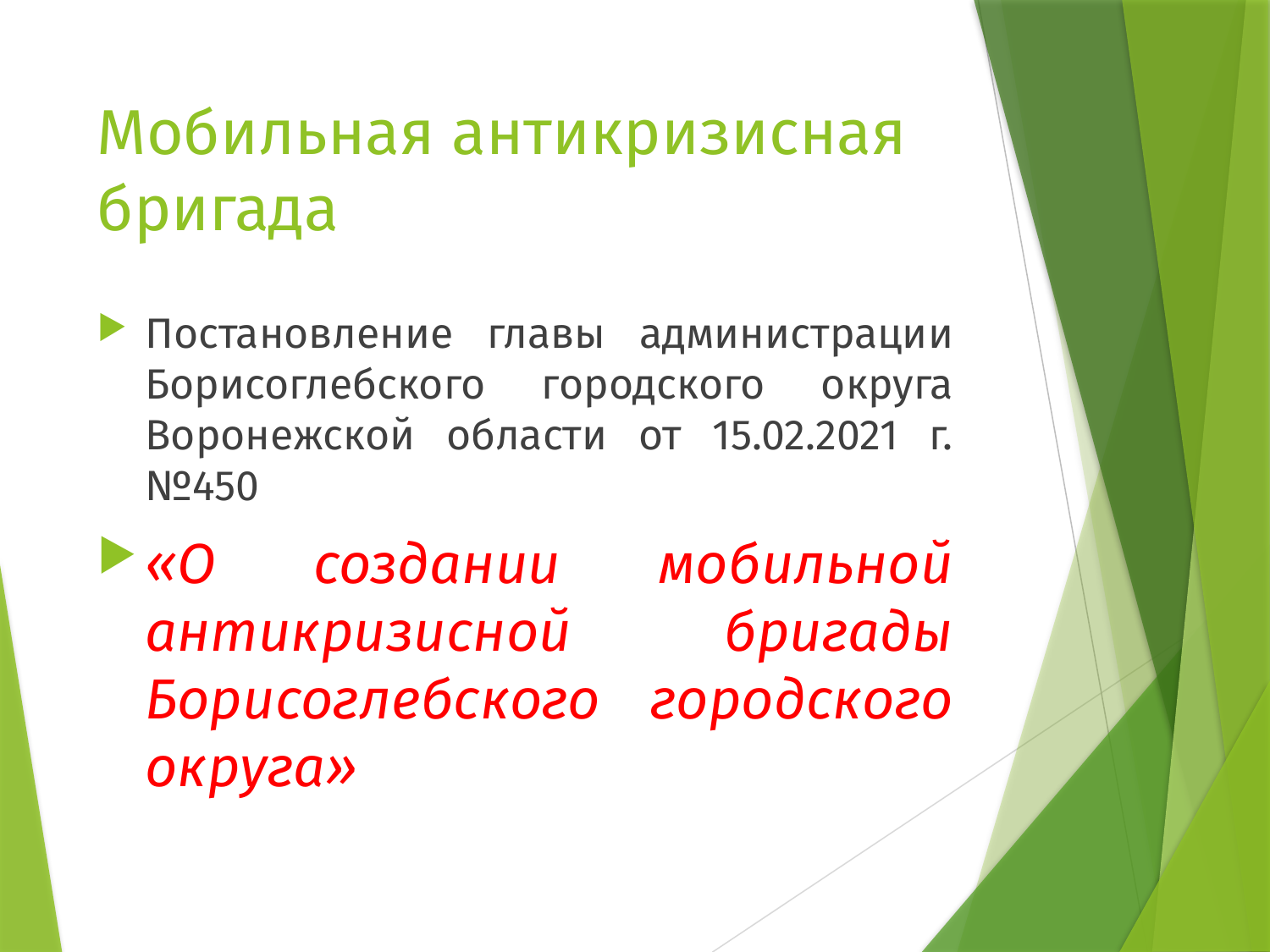

# Мобильная антикризисная бригада
Постановление главы администрации Борисоглебского городского округа Воронежской области от 15.02.2021 г. №450
«О создании мобильной антикризисной бригады Борисоглебского городского округа»